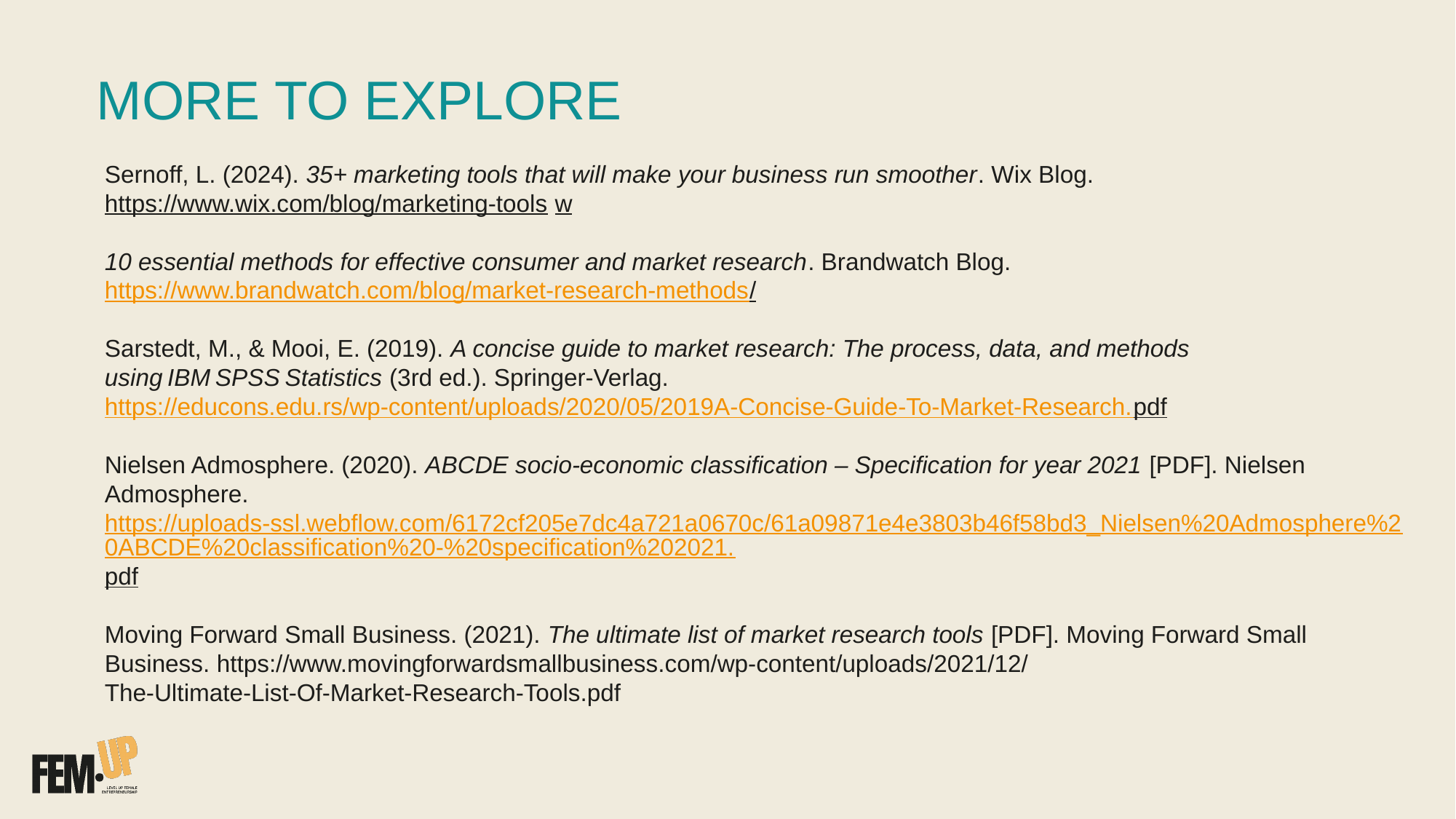

MORE TO EXPLORE
Sernoff, L. (2024). 35+ marketing tools that will make your business run smoother. Wix Blog. https://www.wix.com/blog/marketing-tools w

10 essential methods for effective consumer and market research. Brandwatch Blog. https://www.brandwatch.com/blog/market-research-methods/

Sarstedt, M., & Mooi, E. (2019). A concise guide to market research: The process, data, and methods using IBM SPSS Statistics (3rd ed.). Springer-Verlag. https://educons.edu.rs/wp-content/uploads/2020/05/2019A-Concise-Guide-To-Market-Research.pdf

Nielsen Admosphere. (2020). ABCDE socio‑economic classification – Specification for year 2021 [PDF]. Nielsen Admosphere. https://uploads-ssl.webflow.com/6172cf205e7dc4a721a0670c/61a09871e4e3803b46f58bd3_Nielsen%20Admosphere%20ABCDE%20classification%20-%20specification%202021.pdf

Moving Forward Small Business. (2021). The ultimate list of market research tools [PDF]. Moving Forward Small Business. https://www.movingforwardsmallbusiness.com/wp‑content/uploads/2021/12/The‑Ultimate‑List‑Of‑Market‑Research‑Tools.pdf